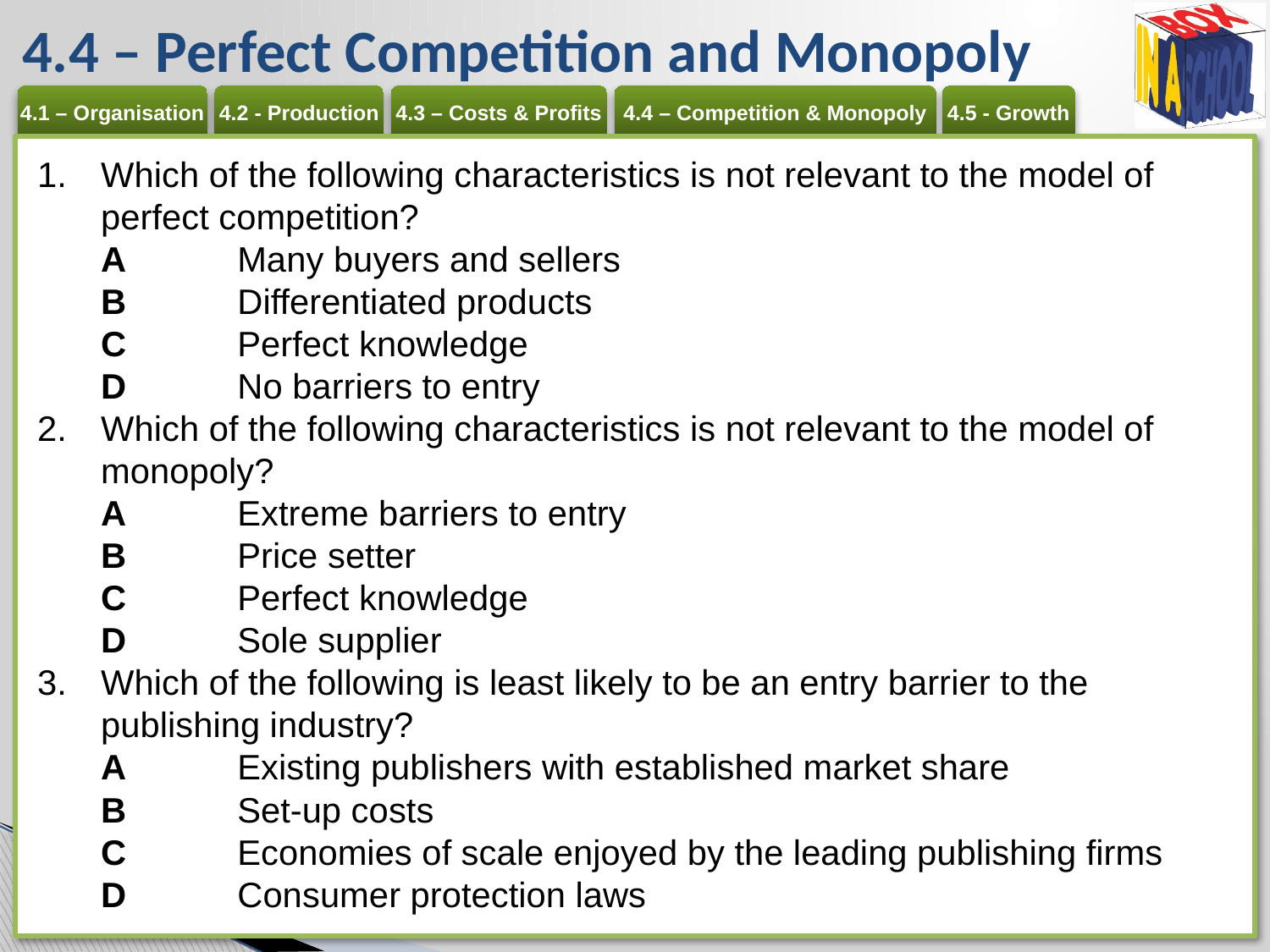

# 4.4 – Perfect Competition and Monopoly
Which of the following characteristics is not relevant to the model of perfect competition?
A 	Many buyers and sellers
B 	Differentiated products
C 	Perfect knowledge
D 	No barriers to entry
Which of the following characteristics is not relevant to the model of monopoly?
A 	Extreme barriers to entry
B 	Price setter
C 	Perfect knowledge
D 	Sole supplier
Which of the following is least likely to be an entry barrier to the publishing industry?
A 	Existing publishers with established market share
B 	Set-up costs
C 	Economies of scale enjoyed by the leading publishing firms
D 	Consumer protection laws